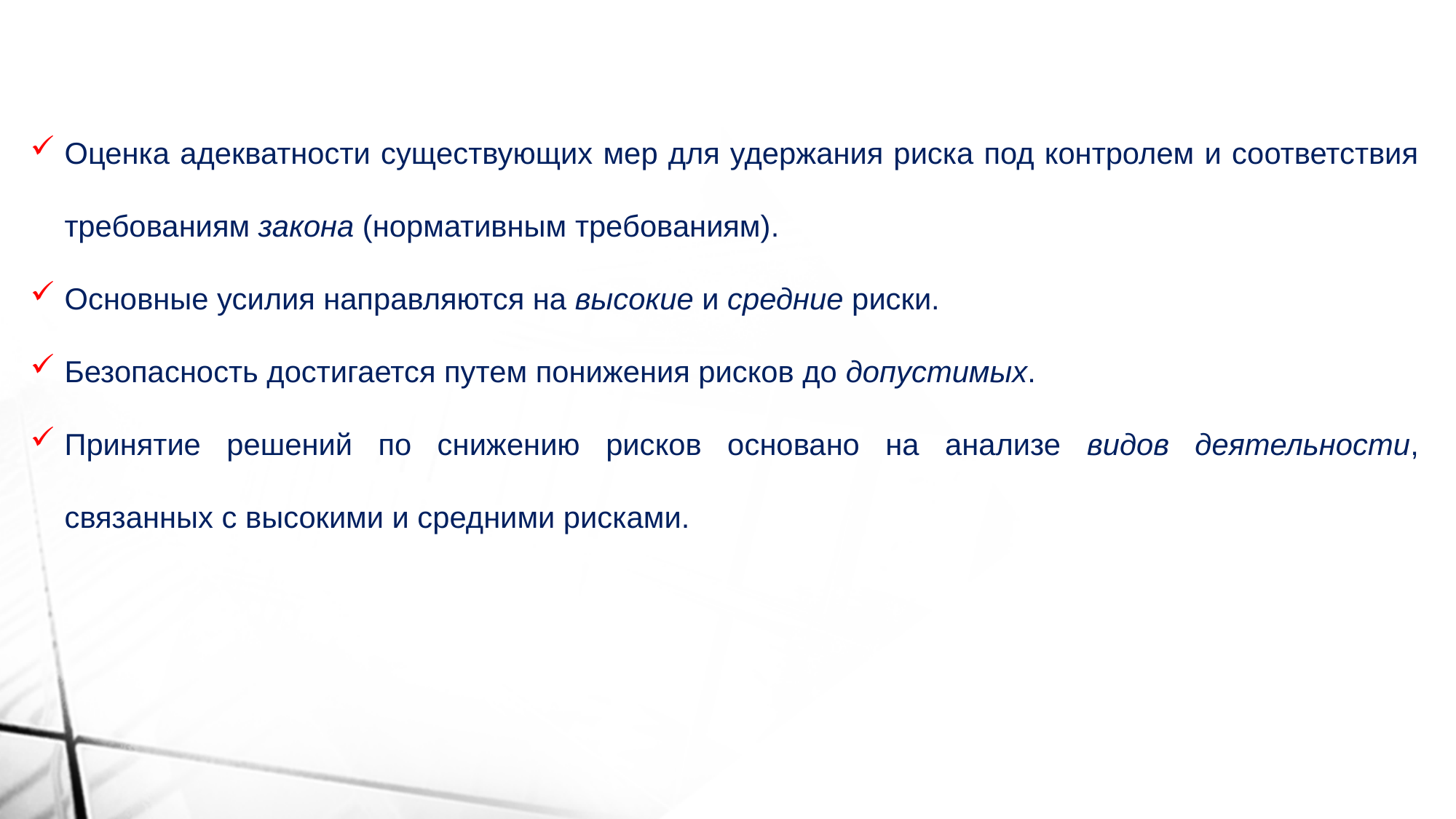

Оценка адекватности существующих мер для удержания риска под контролем и соответствия требованиям закона (нормативным требованиям).
Основные усилия направляются на высокие и средние риски.
Безопасность достигается путем понижения рисков до допустимых.
Принятие решений по снижению рисков основано на анализе видов деятельности, связанных с высокими и средними рисками.